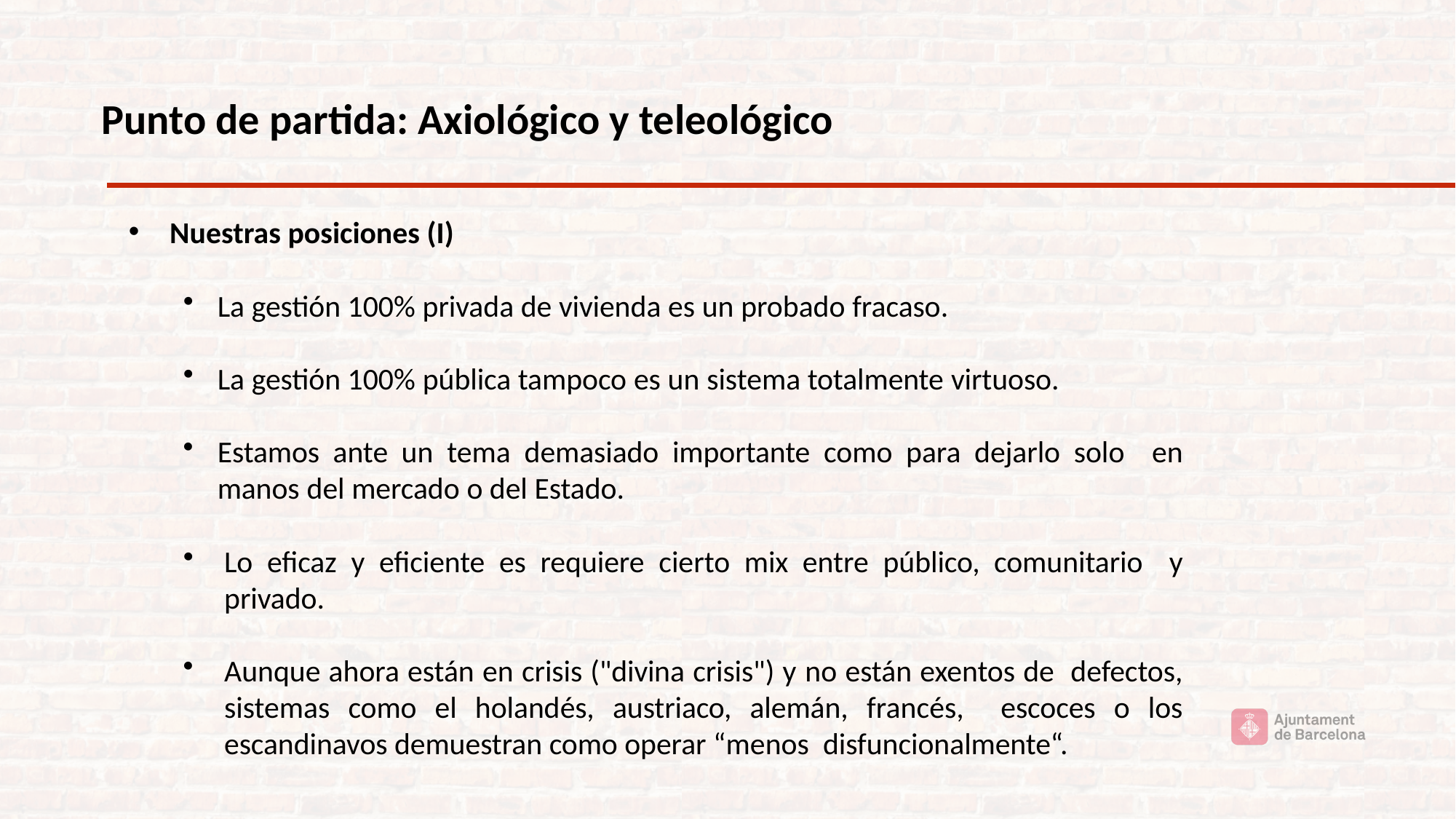

Punto de partida: Axiológico y teleológico
Nuestras posiciones (I)

La gestión 100% privada de vivienda es un probado fracaso.

La gestión 100% pública tampoco es un sistema totalmente virtuoso.

Estamos ante un tema demasiado importante como para dejarlo solo  en manos del mercado o del Estado.

Lo eficaz y eficiente es requiere cierto mix entre público, comunitario  y privado.

Aunque ahora están en crisis ("divina crisis") y no están exentos de  defectos, sistemas como el holandés, austriaco, alemán, francés,  escoces o los escandinavos demuestran como operar “menos  disfuncionalmente“.